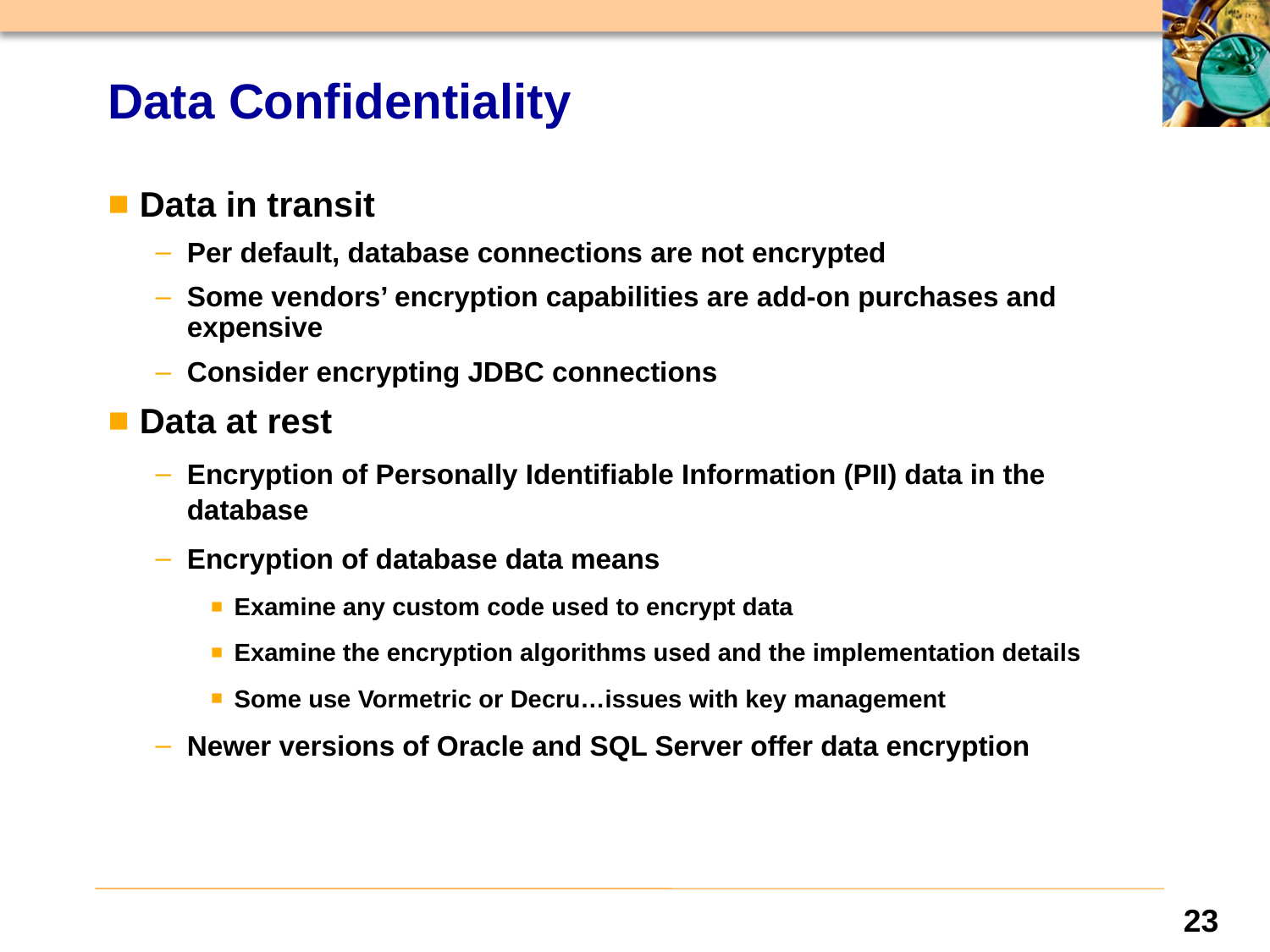

# Data Confidentiality
Data in transit
Per default, database connections are not encrypted
Some vendors’ encryption capabilities are add-on purchases and expensive
Consider encrypting JDBC connections
Data at rest
Encryption of Personally Identifiable Information (PII) data in the database
Encryption of database data means
Examine any custom code used to encrypt data
Examine the encryption algorithms used and the implementation details
Some use Vormetric or Decru…issues with key management
Newer versions of Oracle and SQL Server offer data encryption